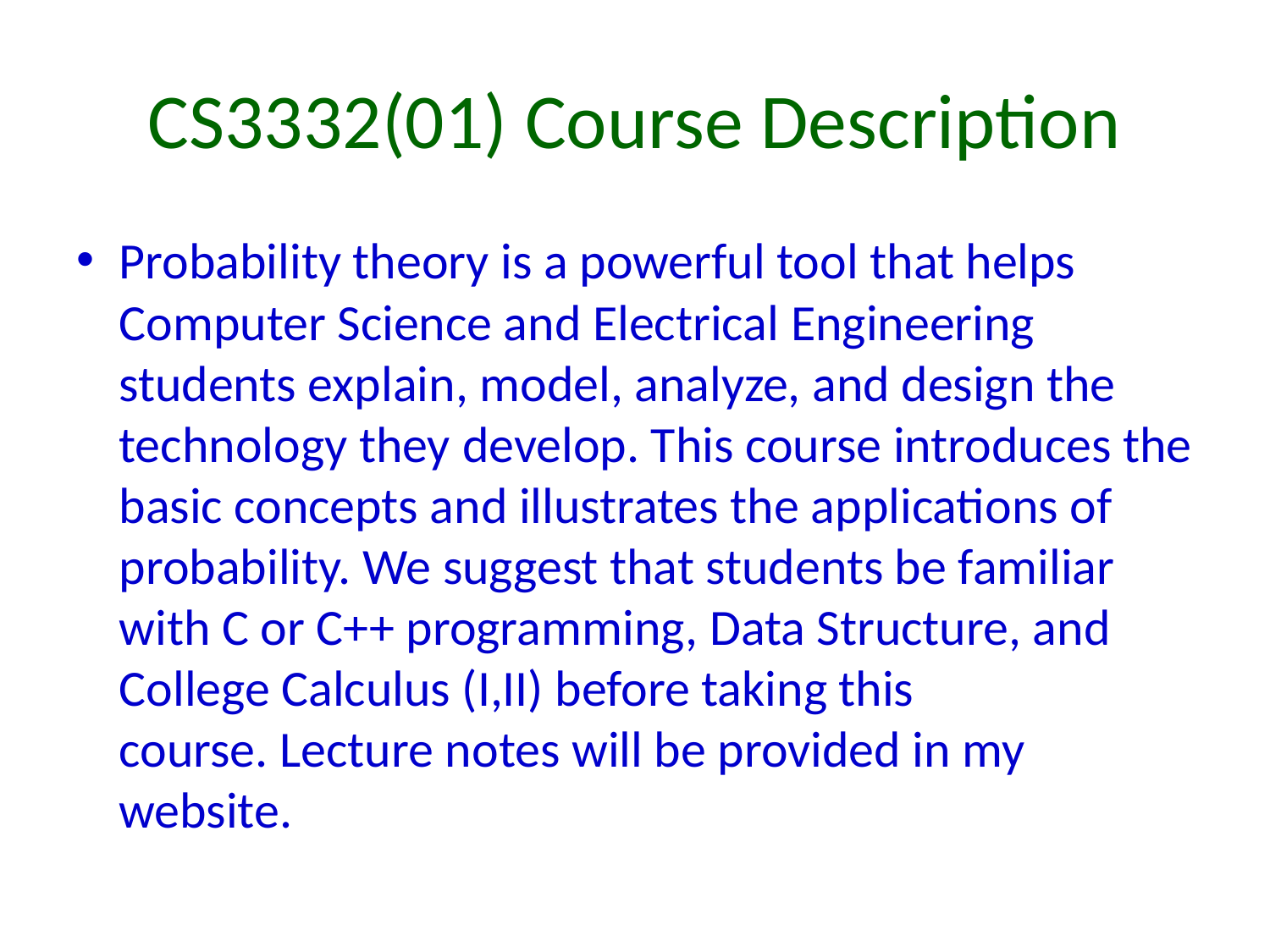

# CS3332(01) Course Description
Probability theory is a powerful tool that helps Computer Science and Electrical Engineering students explain, model, analyze, and design the technology they develop. This course introduces the basic concepts and illustrates the applications of probability. We suggest that students be familiar with C or C++ programming, Data Structure, and College Calculus (I,II) before taking this course. Lecture notes will be provided in my website.